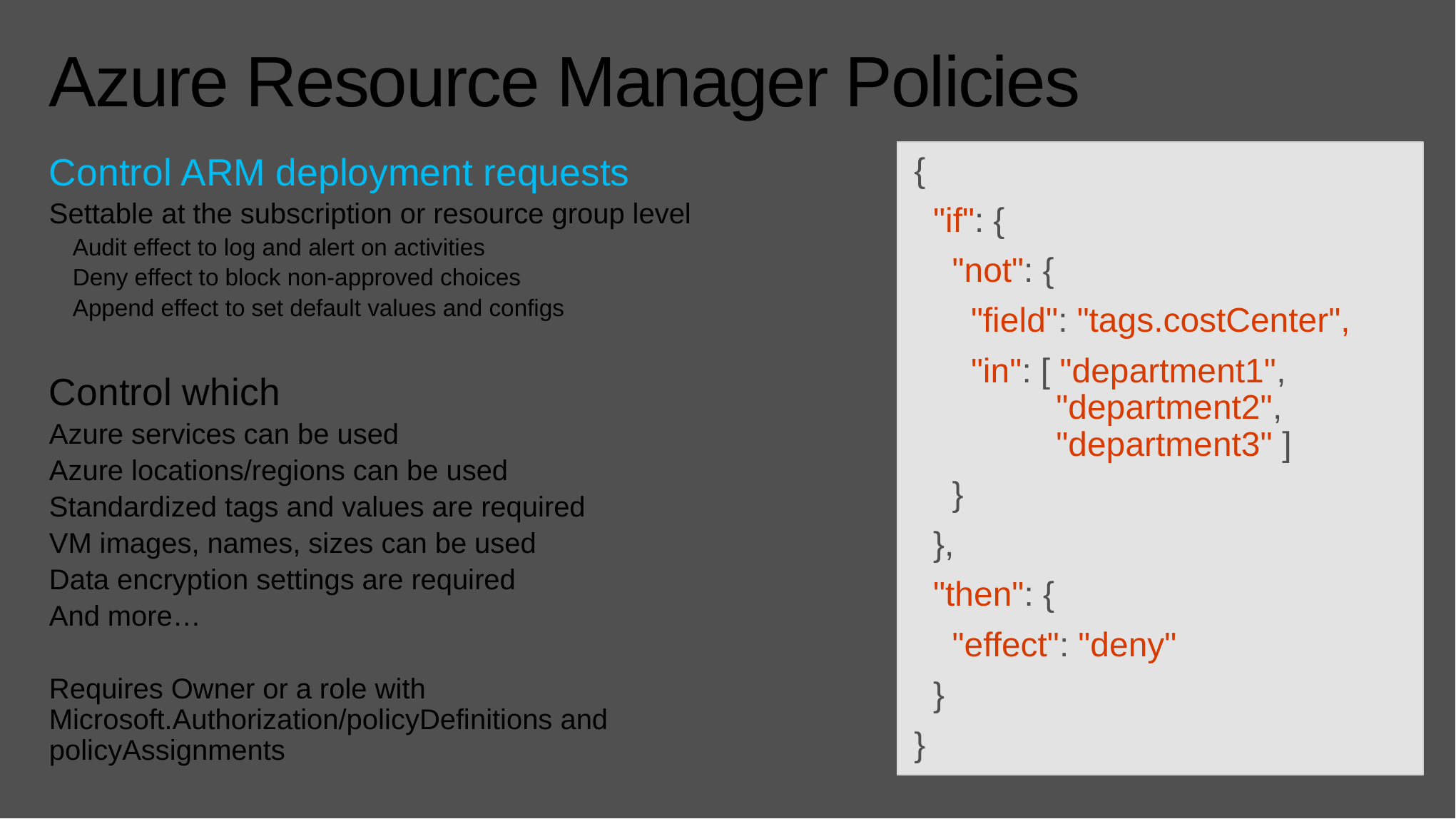

# Azure Resource Manager Policies
Control ARM deployment requests
Settable at the subscription or resource group level
Audit effect to log and alert on activities
Deny effect to block non-approved choices
Append effect to set default values and configs

Control which
Azure services can be used
Azure locations/regions can be used
Standardized tags and values are required
VM images, names, sizes can be used
Data encryption settings are required
And more…

Requires Owner or a role with
Microsoft.Authorization/policyDefinitions and policyAssignments
{
  "if": {
    "not": {
      "field": "tags.costCenter",
      "in": [ "department1",
               "department2",
               "department3" ]
    }
  },
  "then": {
    "effect": "deny"
  }
}